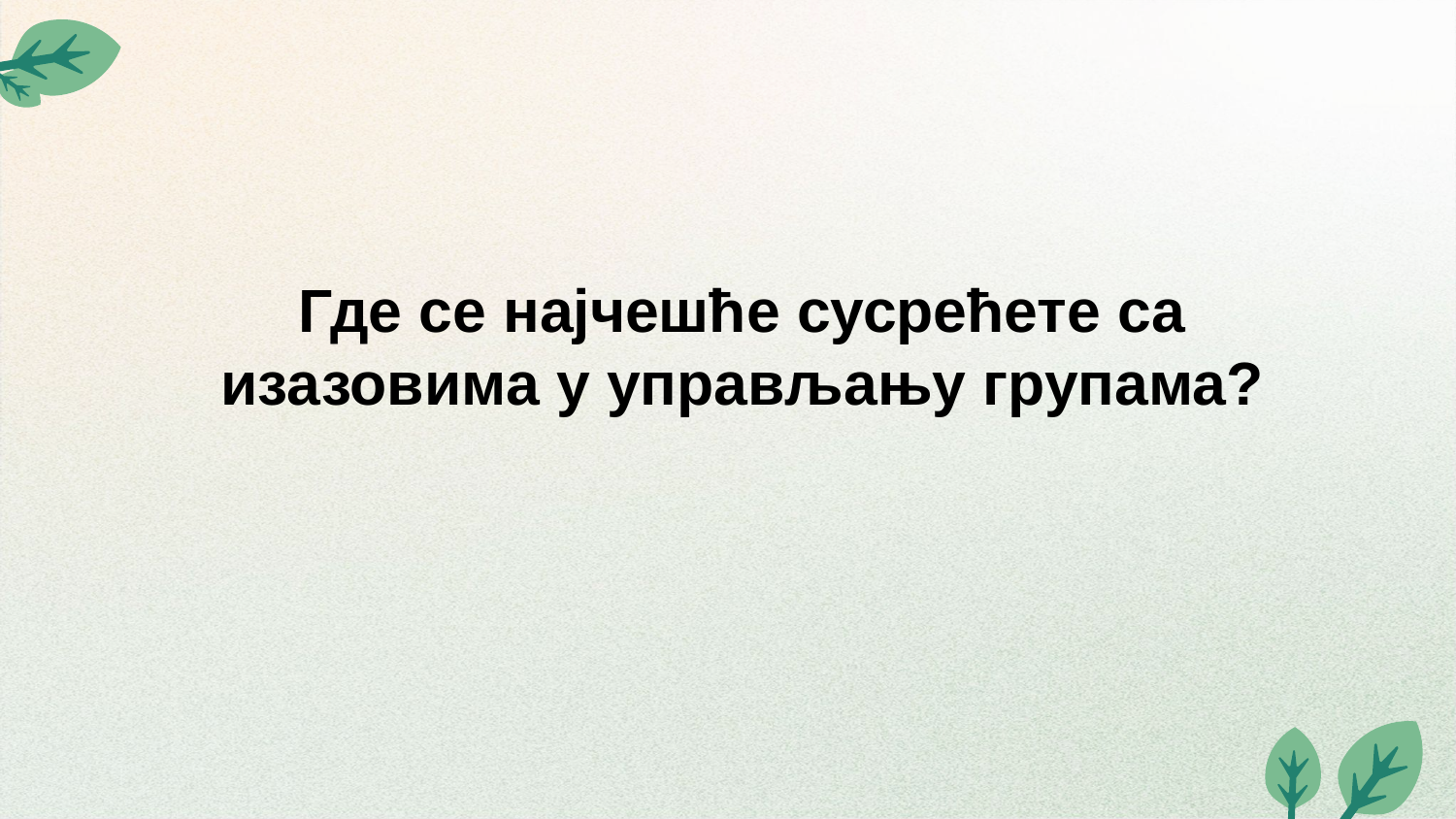

# Где се најчешће сусрећете са изазовима у управљању групама?